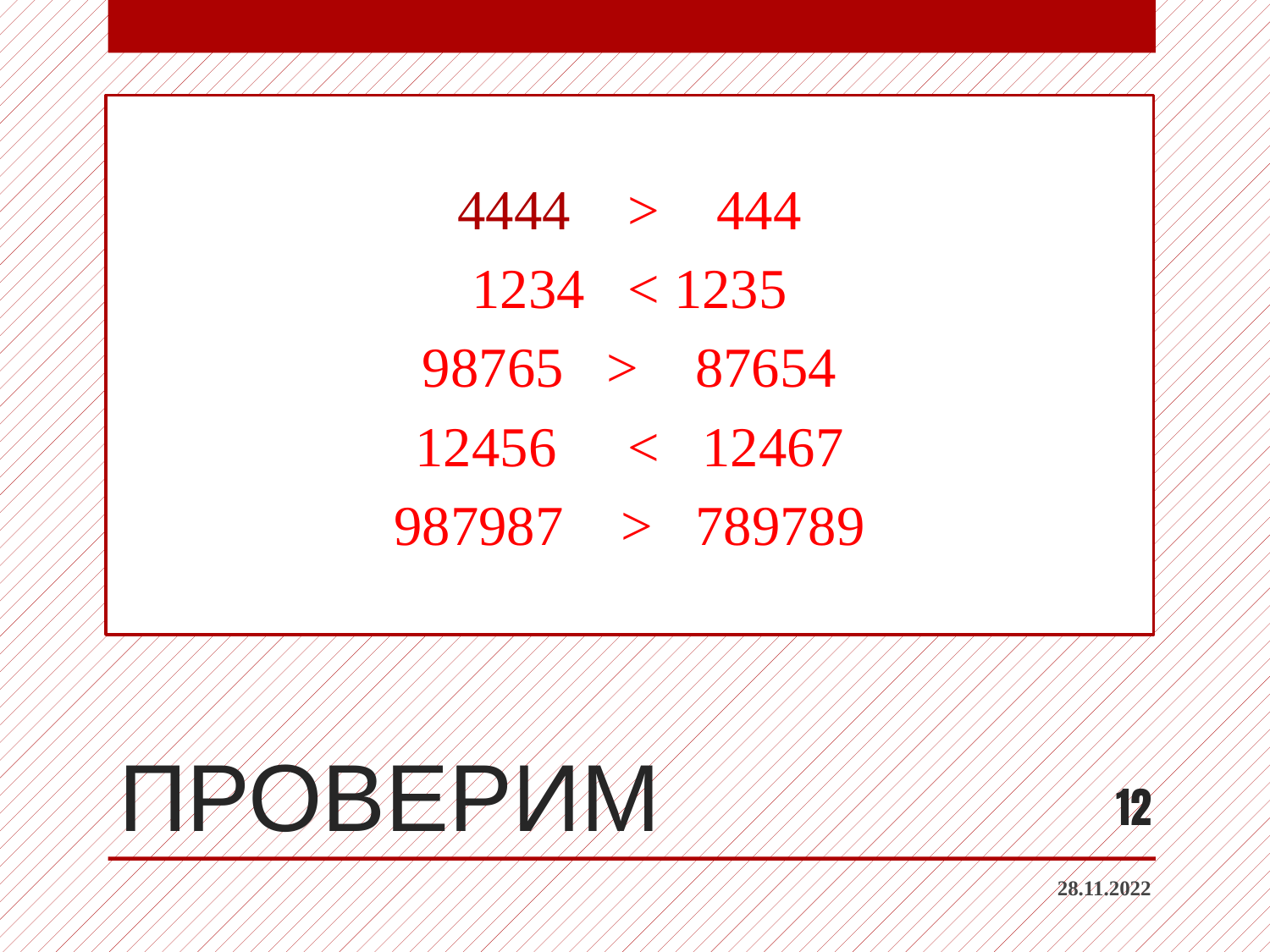

>    444
1234   < 1235
98765   >    87654
12456     <   12467
987987    >   789789
# ПРОВЕРИМ
12
28.11.2022